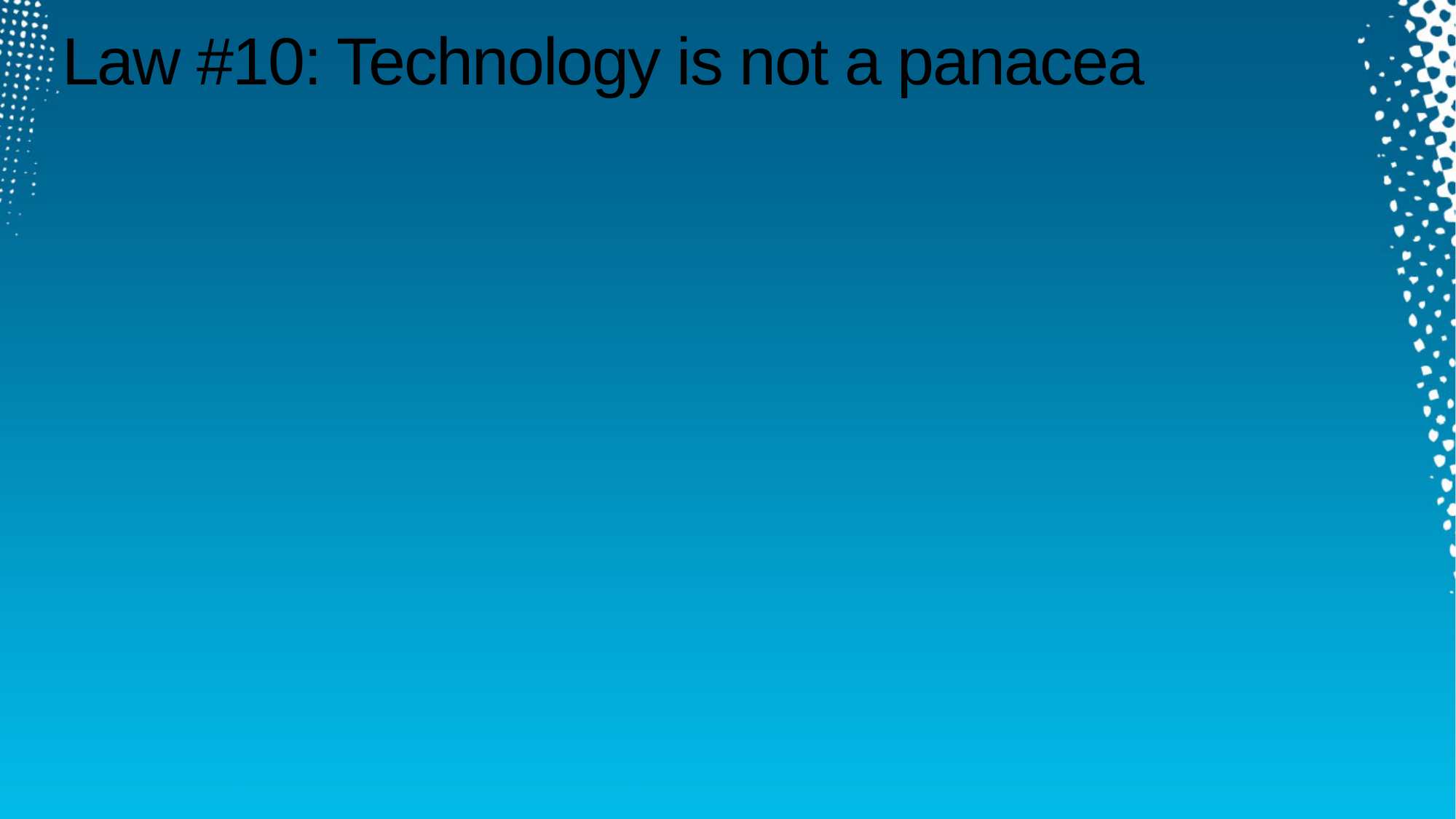

# Law #10: Technology is not a panacea